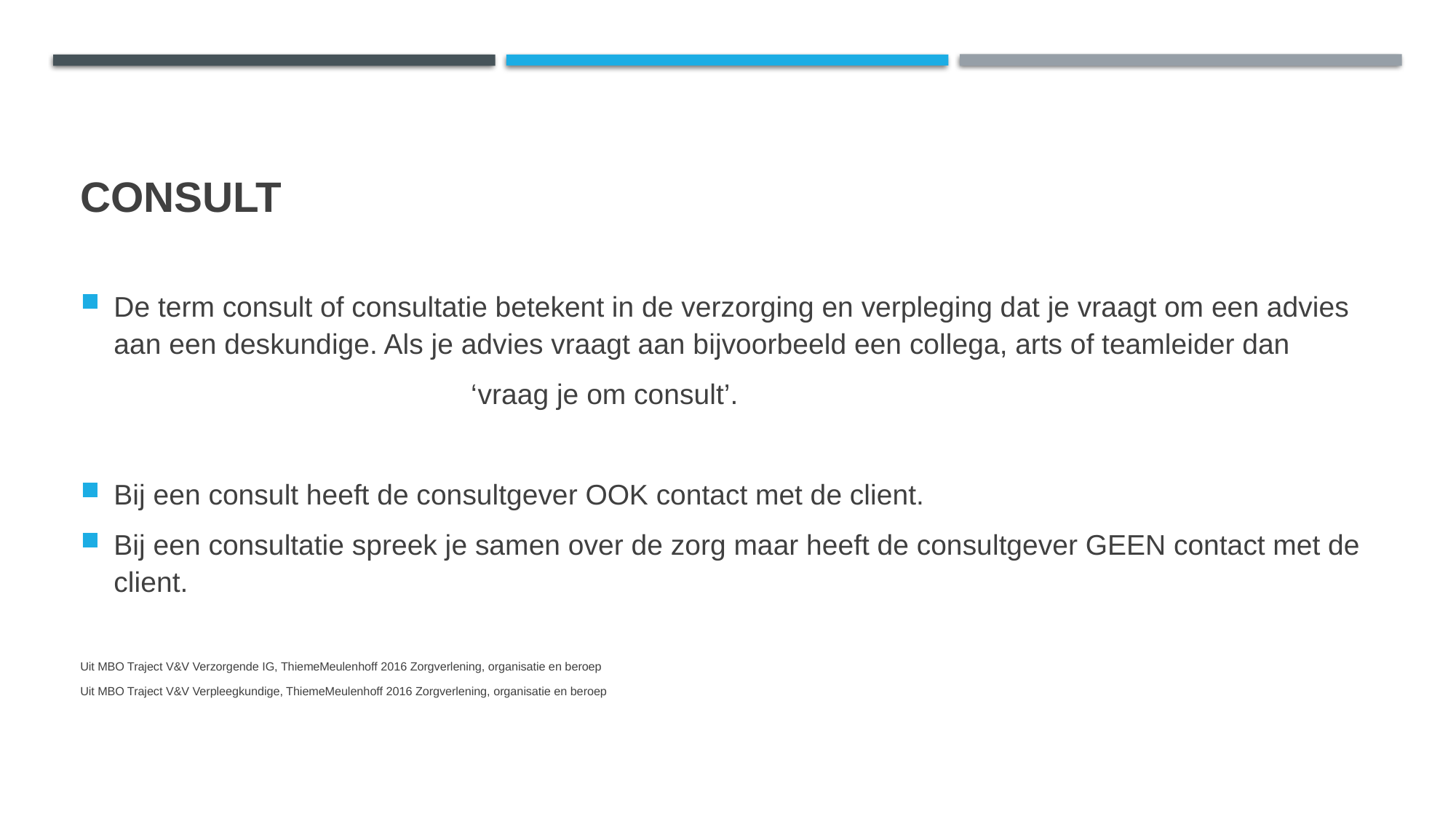

# Consult
De term consult of consultatie betekent in de verzorging en verpleging dat je vraagt om een advies aan een deskundige. Als je advies vraagt aan bijvoorbeeld een collega, arts of teamleider dan
                                                  ‘vraag je om consult’.

Bij een consult heeft de consultgever OOK contact met de client.
Bij een consultatie spreek je samen over de zorg maar heeft de consultgever GEEN contact met de client.

Uit MBO Traject V&V Verzorgende IG, ThiemeMeulenhoff 2016 Zorgverlening, organisatie en beroep
Uit MBO Traject V&V Verpleegkundige, ThiemeMeulenhoff 2016 Zorgverlening, organisatie en beroep